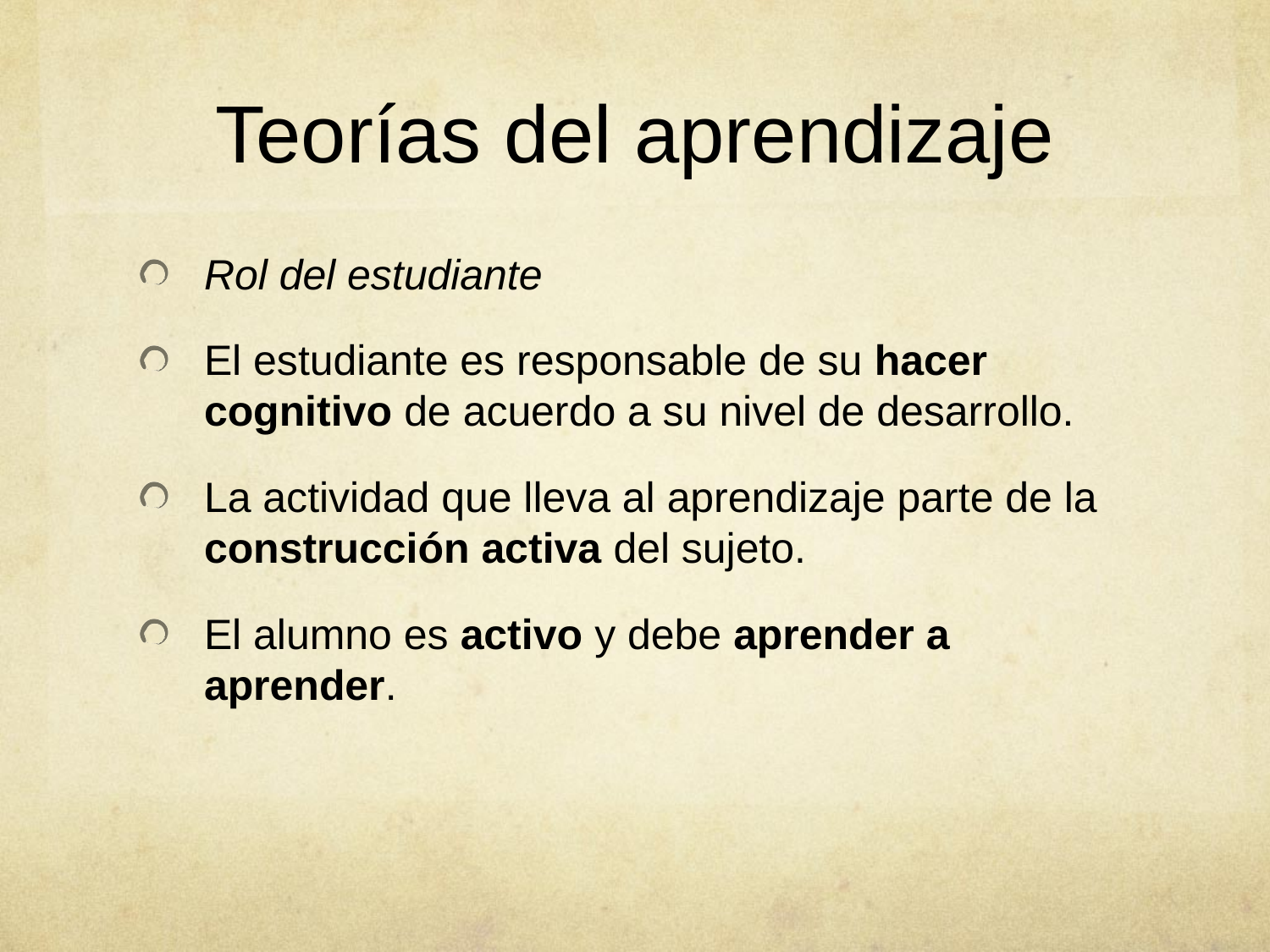

# Teorías del aprendizaje
Rol del estudiante
El estudiante es responsable de su hacer cognitivo de acuerdo a su nivel de desarrollo.
La actividad que lleva al aprendizaje parte de la construcción activa del sujeto.
El alumno es activo y debe aprender a aprender.